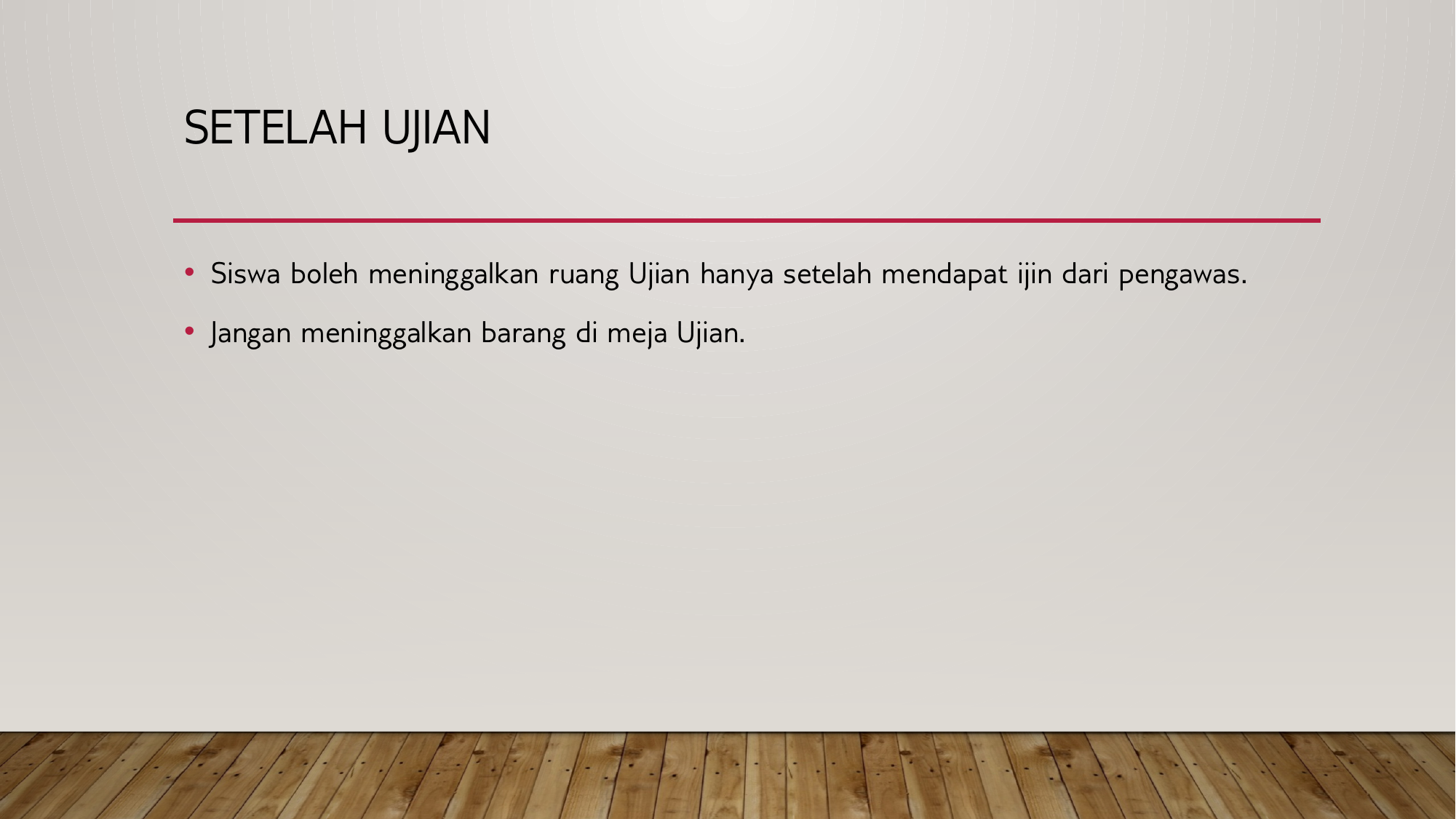

# SETELAH UJIAN
Siswa boleh meninggalkan ruang Ujian hanya setelah mendapat ijin dari pengawas.
Jangan meninggalkan barang di meja Ujian.